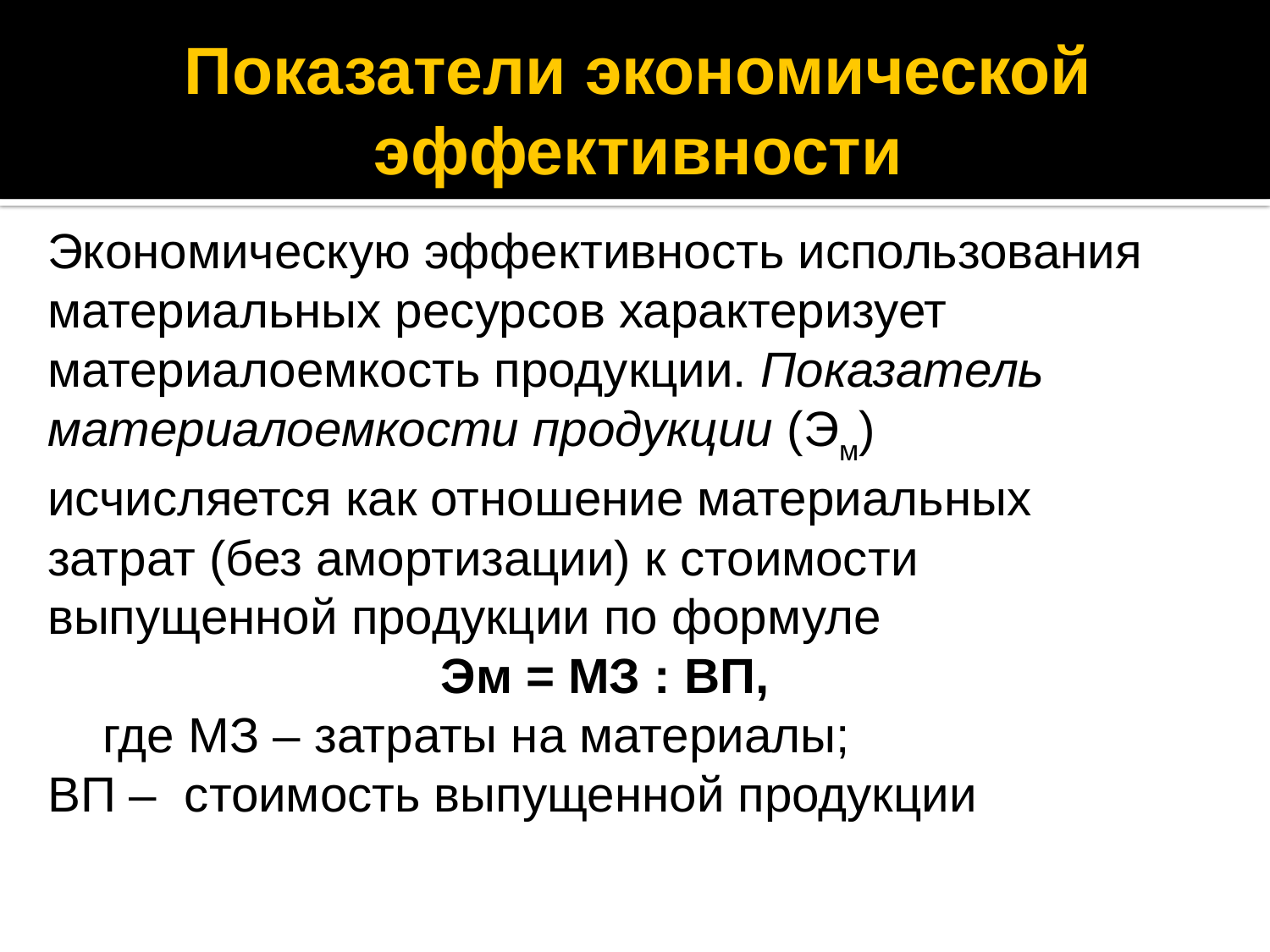

# Показатели экономической эффективности
Экономическую эффективность использования материальных ресурсов характеризует материалоемкость продукции. Показатель материалоемкости продукции (Эм) исчисляется как отношение материальных затрат (без амортизации) к стоимости выпущенной про­дукции по формуле
Эм = МЗ : ВП,
    где МЗ – затраты на материалы;
ВП –  стоимость выпущенной продукции